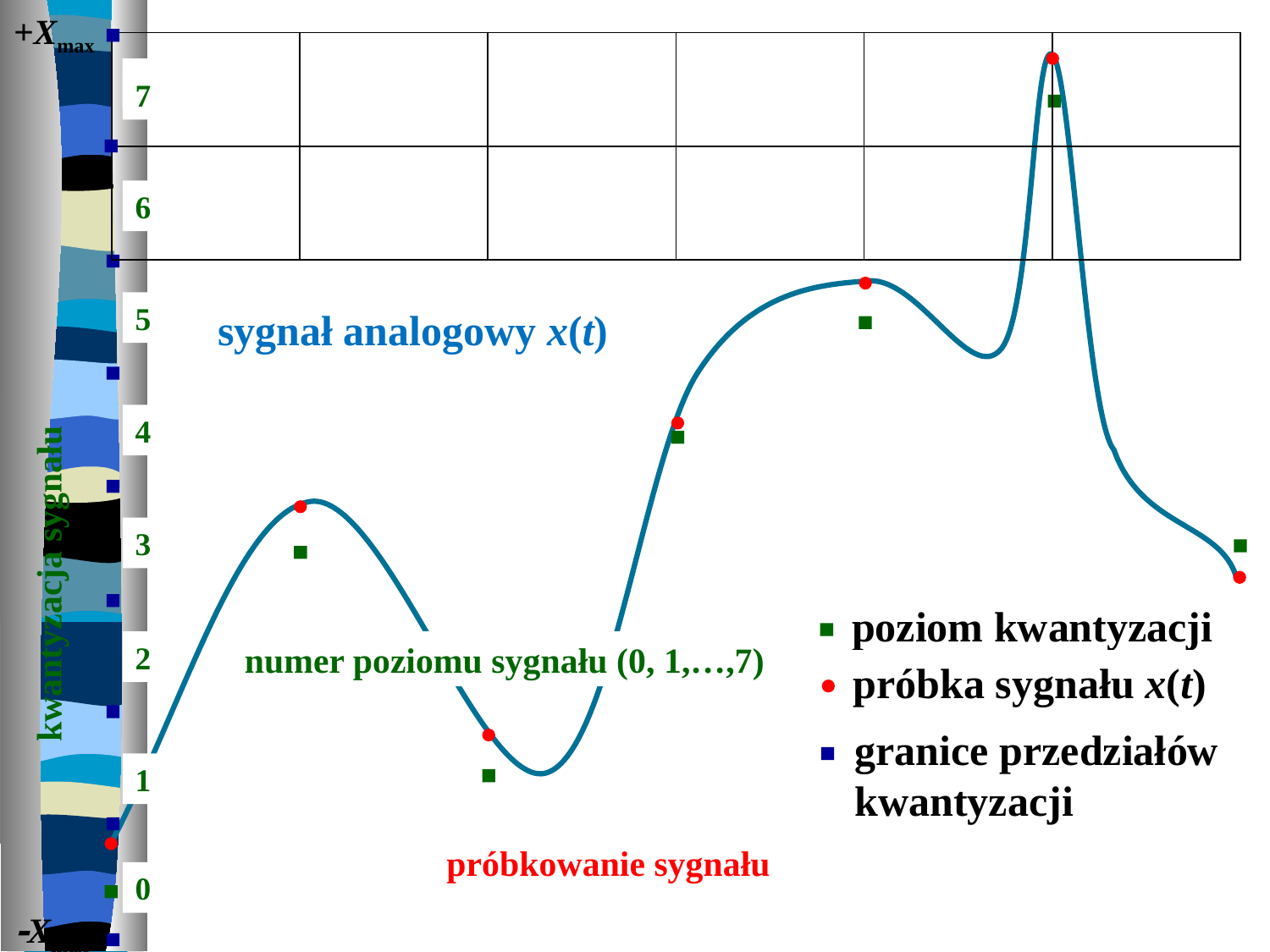

+Xmax

|  |  |  |  |  |  |
| --- | --- | --- | --- | --- | --- |
|  |  |  |  |  |  |

7

6

|  |  |  |  |  |  |
| --- | --- | --- | --- | --- | --- |
|  |  |  |  |  |  |
|  |  |  |  |  |  |
|  |  |  |  |  |  |
|  |  |  |  |  |  |
|  |  |  |  |  |  |

5
sygnał analogowy x(t)

4

3

kwantyzacja sygnału

poziom kwantyzacji

numer poziomu sygnału (0, 1,…,7)
2
próbka sygnału x(t)

granice przedziałów
kwantyzacji

1

próbkowanie sygnału

0

−Xmax